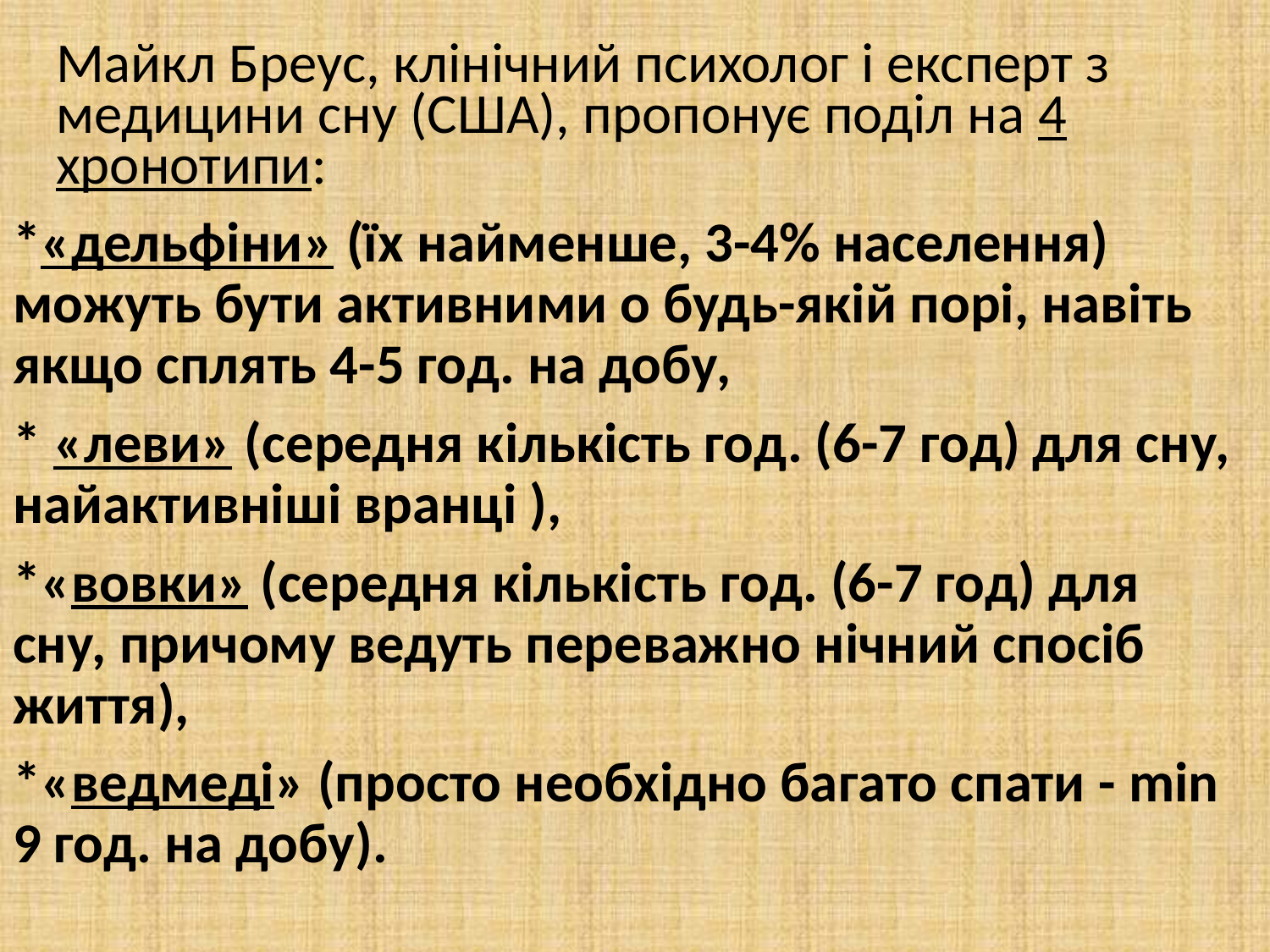

# Майкл Бреус, клінічний психолог і експерт з медицини сну (США), пропонує поділ на 4 хронотипи:
*«дельфіни» (їх найменше, 3-4% населення) можуть бути активними о будь-якій порі, навіть якщо сплять 4-5 год. на добу,
* «леви» (середня кількість год. (6-7 год) для сну, найактивніші вранці ),
*«вовки» (середня кількість год. (6-7 год) для сну, причому ведуть переважно нічний спосіб життя),
*«ведмеді» (просто необхідно багато спати - min 9 год. на добу).